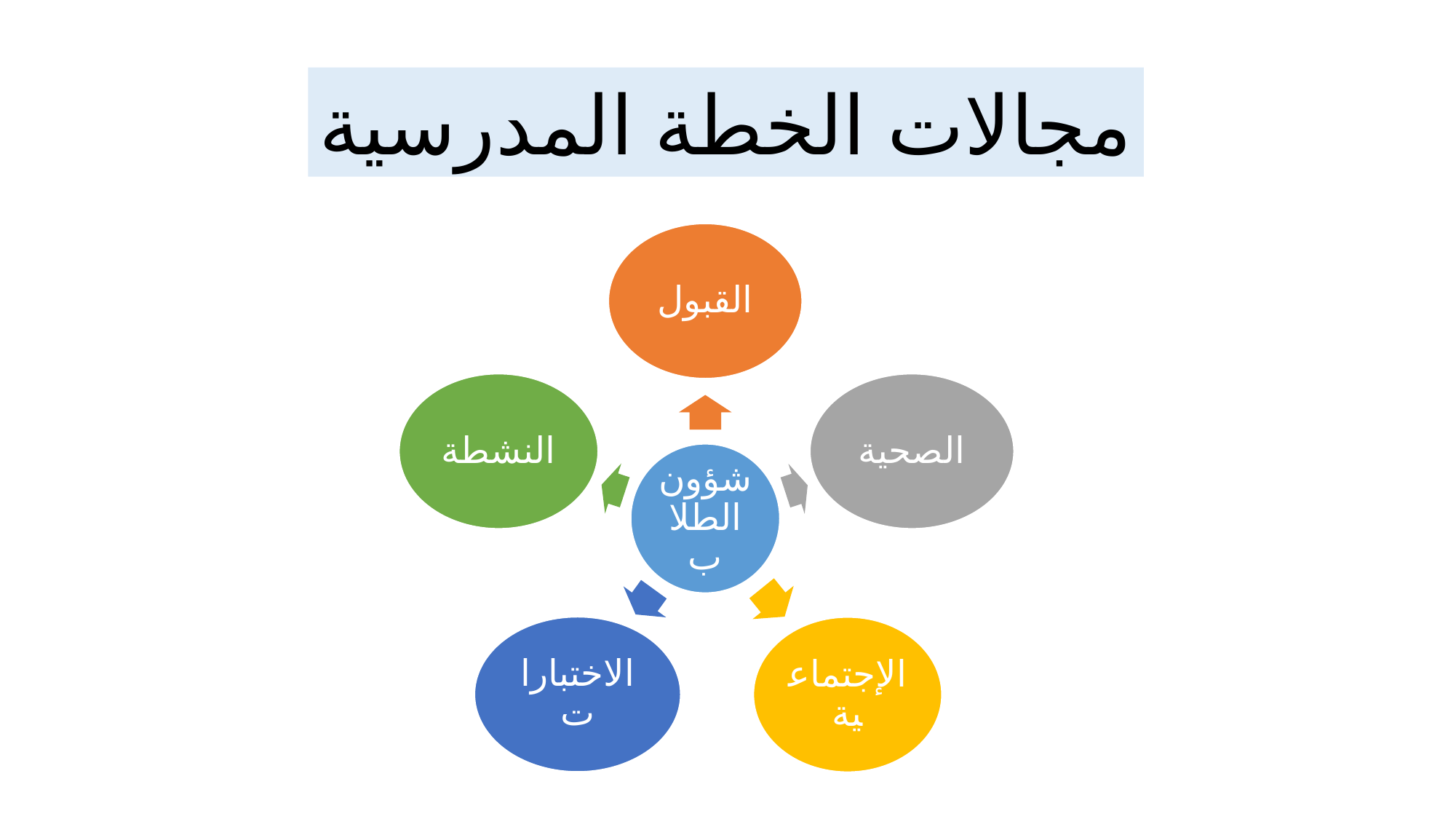

مجالات الخطة المدرسية
شؤون الطلاب

القبول

الصحية

الإجتماعية

الاختبارات

النشطة